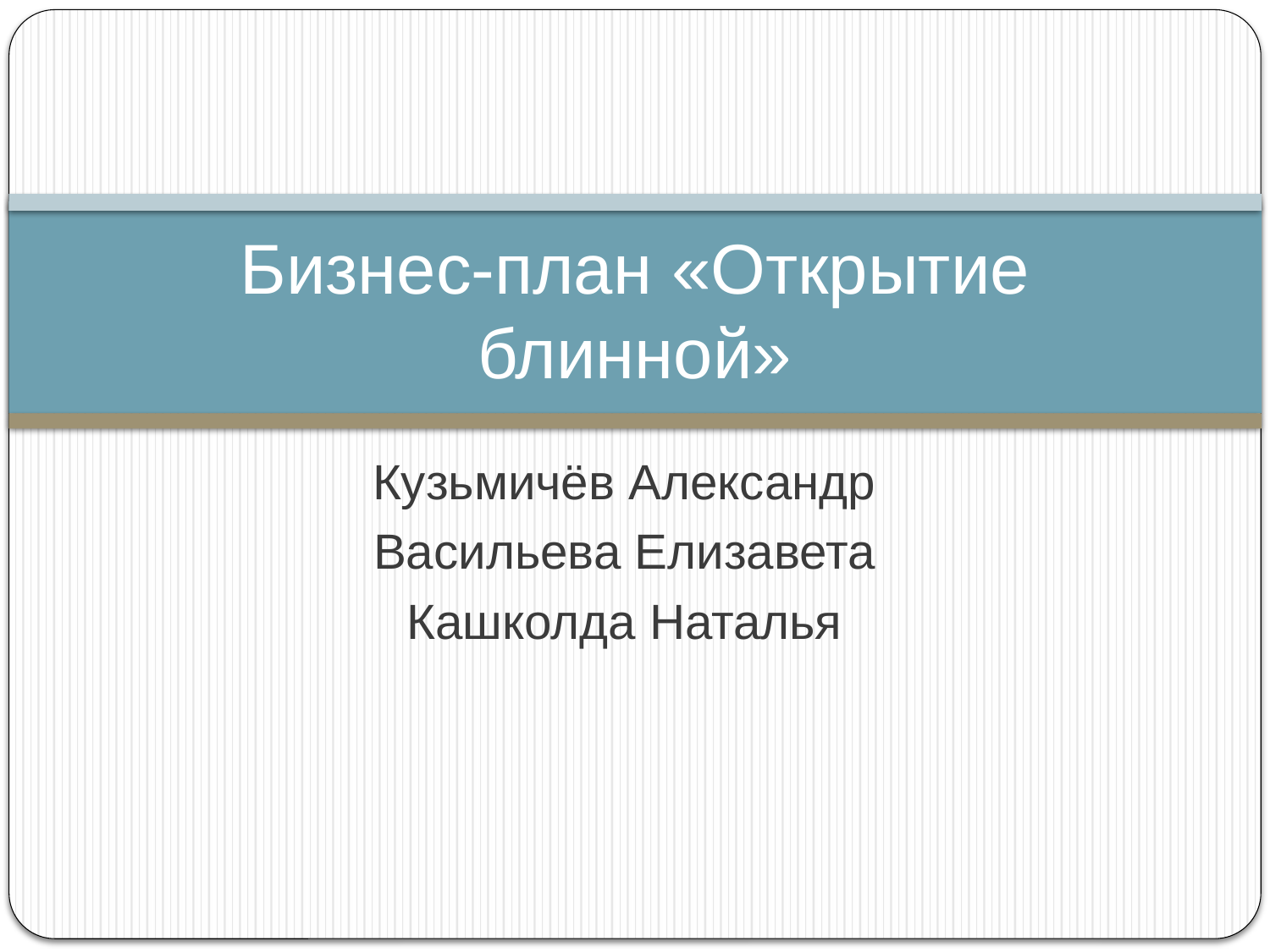

# Бизнес-план «Открытие блинной»
Кузьмичёв Александр
Васильева Елизавета
Кашколда Наталья